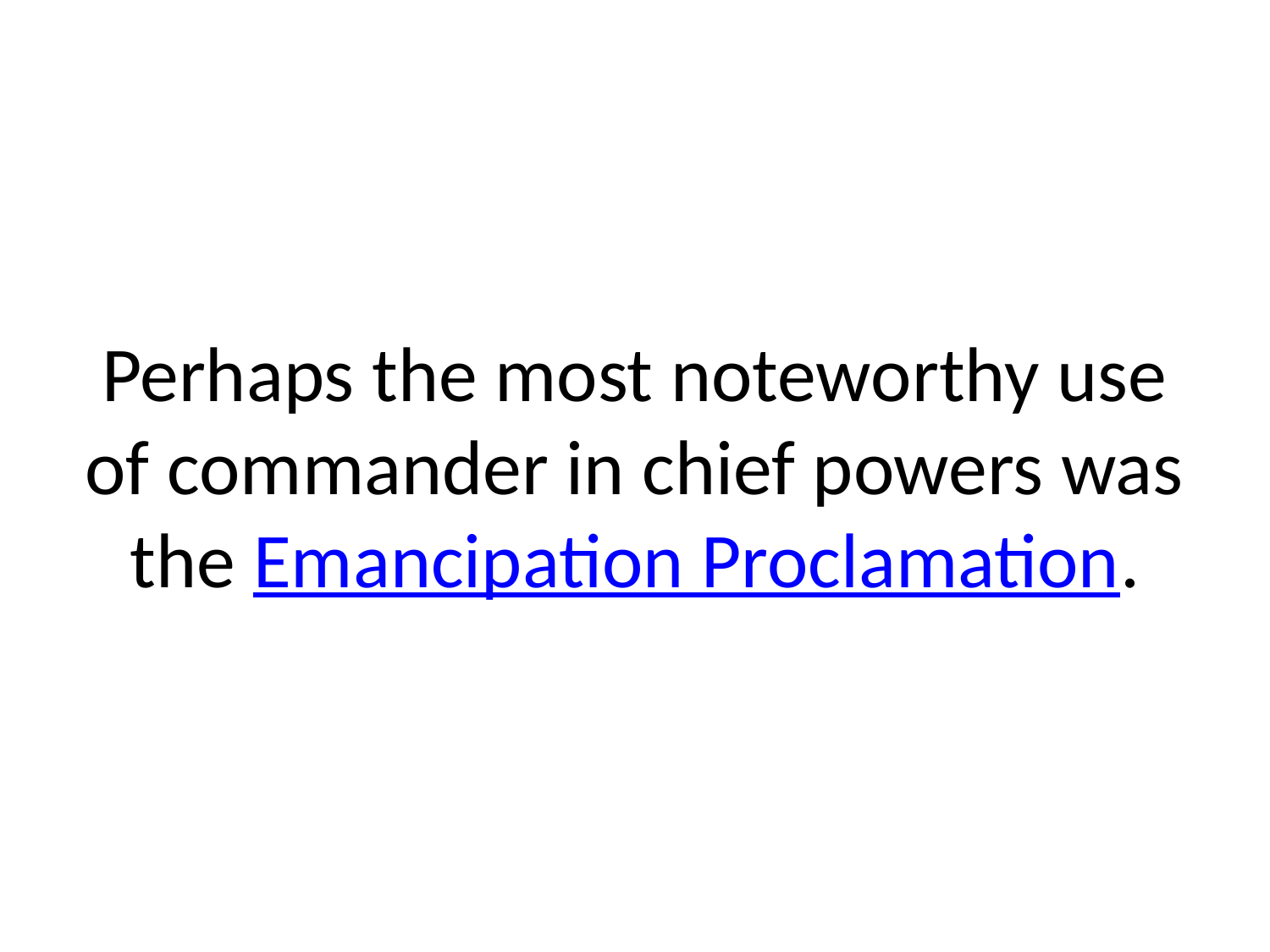

# Perhaps the most noteworthy use of commander in chief powers was the Emancipation Proclamation.